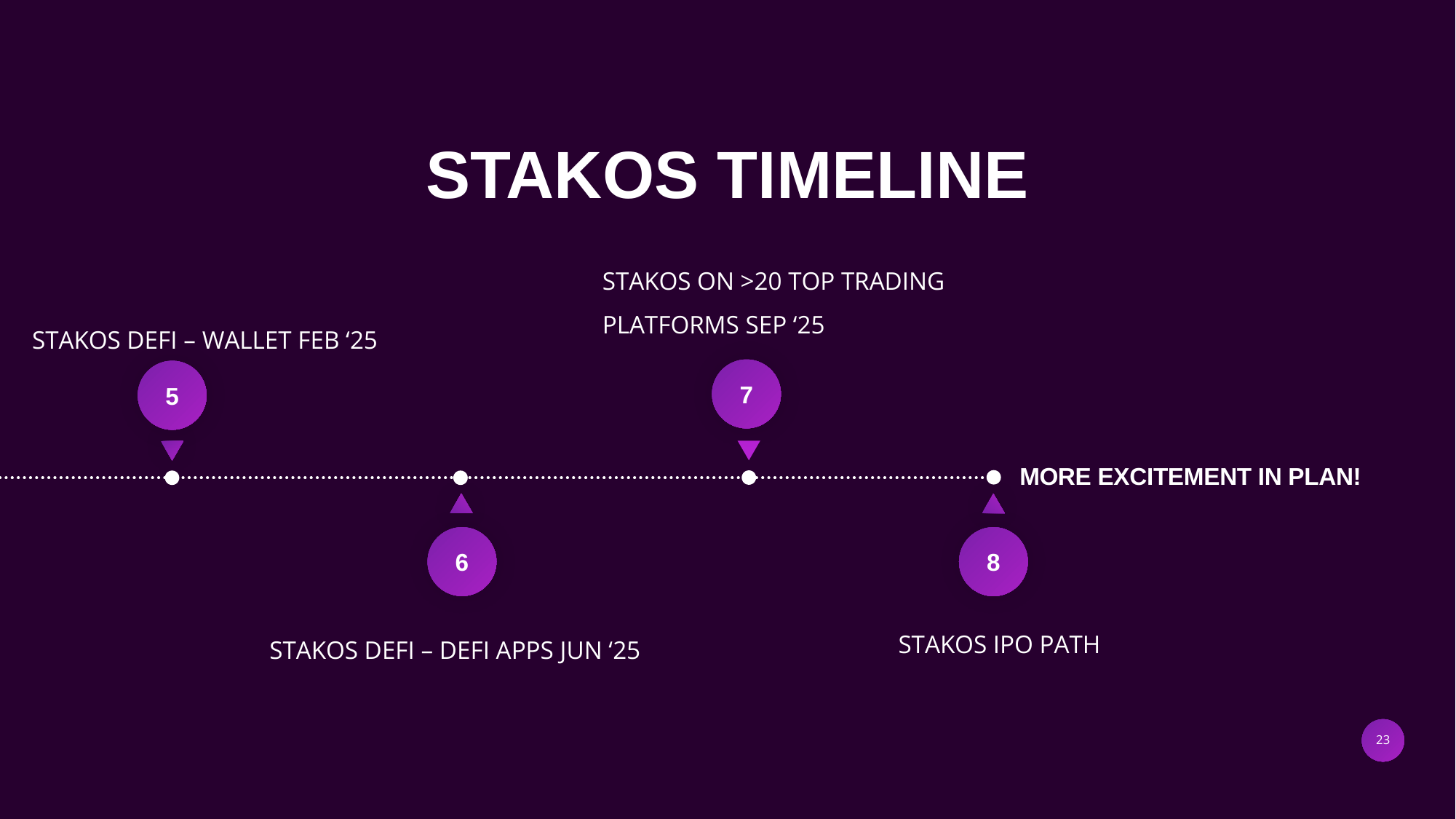

STAKOS TIMELINE
STAKOS ON >20 TOP TRADING PLATFORMS SEP ‘25
STAKOS DEFI – WALLET FEB ‘25
7
5

MORE EXCITEMENT IN PLAN!

6
8
STAKOS IPO PATH
STAKOS DEFI – DEFI APPS JUN ‘25